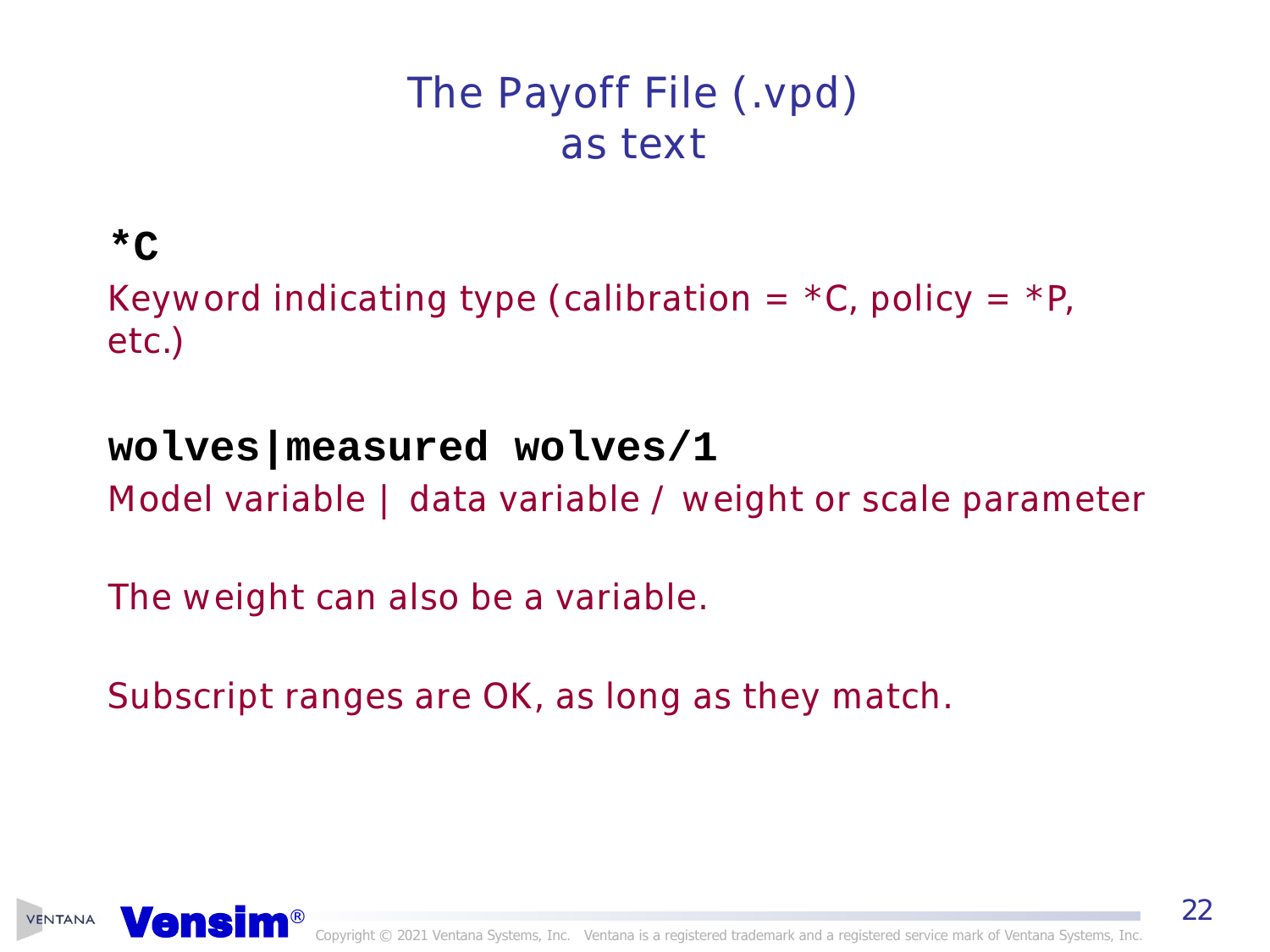

# The Payoff File (.vpd) as text
*C
Keyword indicating type (calibration = *C, policy = *P, etc.)

wolves|measured wolves/1
Model variable | data variable / weight or scale parameter

The weight can also be a variable.

Subscript ranges are OK, as long as they match.